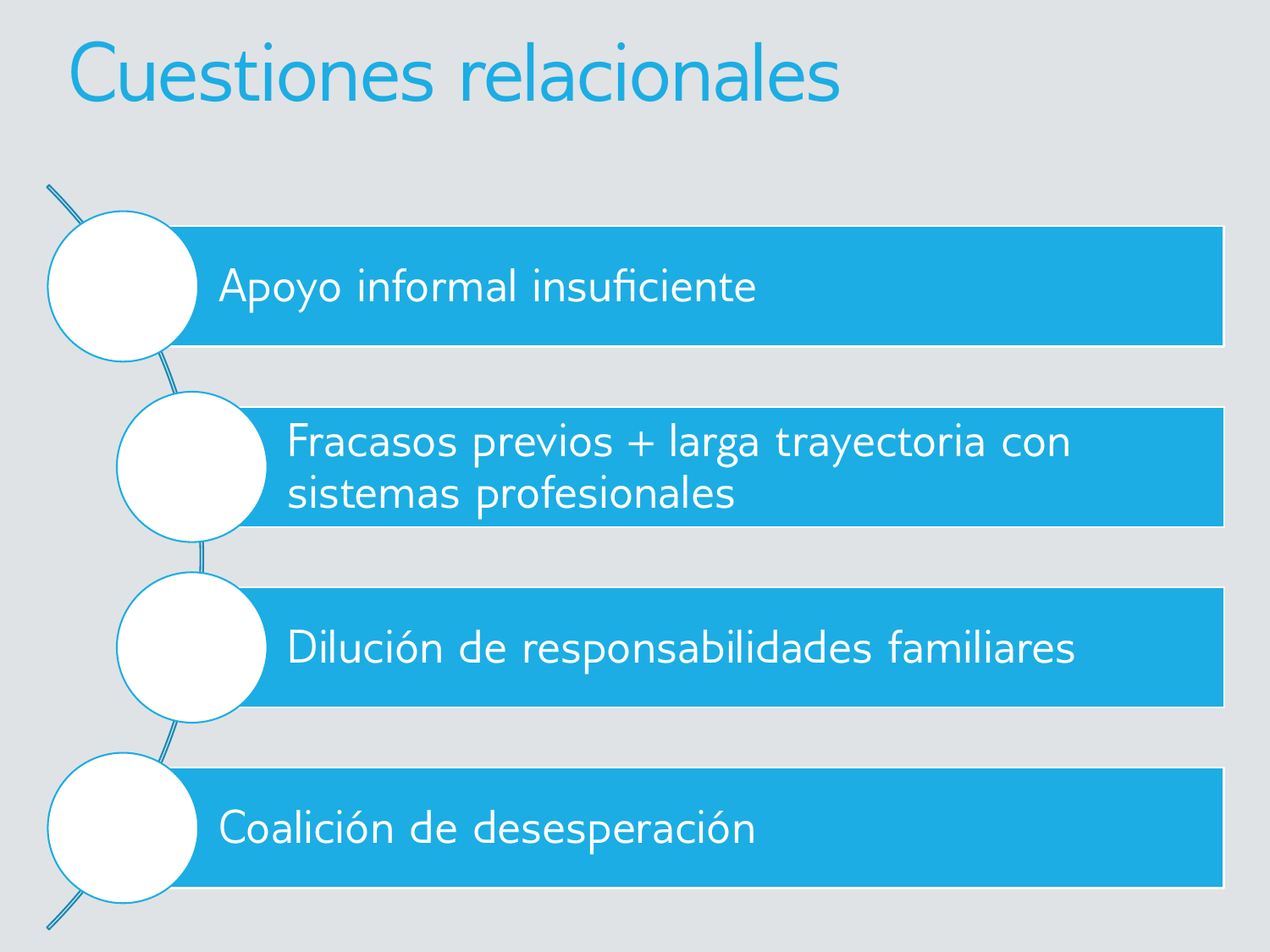

Cuestiones relacionales
Apoyo informal insuficiente
Fracasos previos + larga trayectoria con sistemas profesionales
Dilución de responsabilidades familiares
Coalición de desesperación